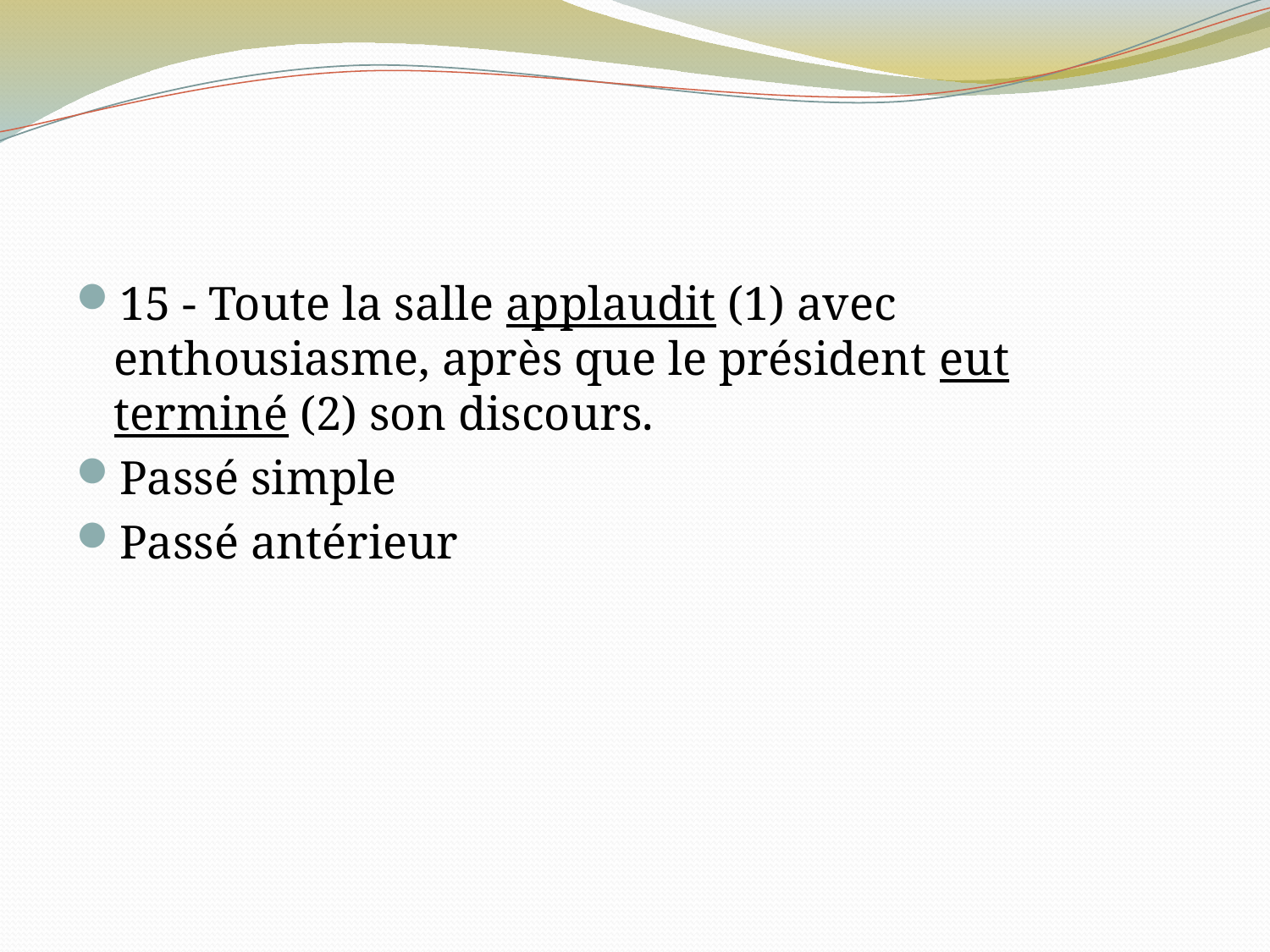

#
15 - Toute la salle applaudit (1) avec enthousiasme, après que le président eut terminé (2) son discours.
Passé simple
Passé antérieur